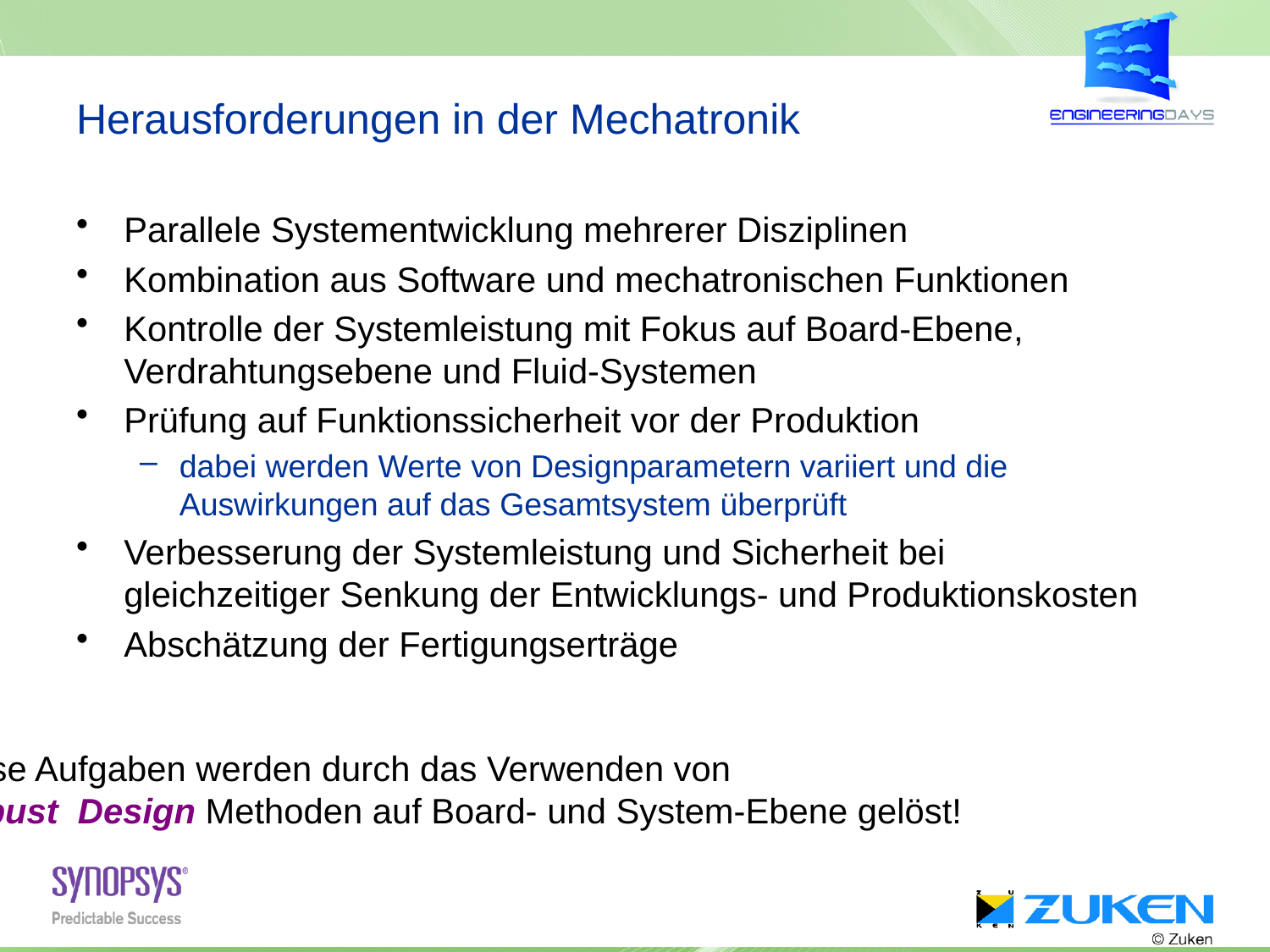

# Herausforderungen in der Mechatronik
Parallele Systementwicklung mehrerer Disziplinen
Kombination aus Software und mechatronischen Funktionen
Kontrolle der Systemleistung mit Fokus auf Board-Ebene, Verdrahtungsebene und Fluid-Systemen
Prüfung auf Funktionssicherheit vor der Produktion
dabei werden Werte von Designparametern variiert und die Auswirkungen auf das Gesamtsystem überprüft
Verbesserung der Systemleistung und Sicherheit bei gleichzeitiger Senkung der Entwicklungs- und Produktionskosten
Abschätzung der Fertigungserträge
Diese Aufgaben werden durch das Verwenden von
Robust  Design Methoden auf Board- und System-Ebene gelöst!